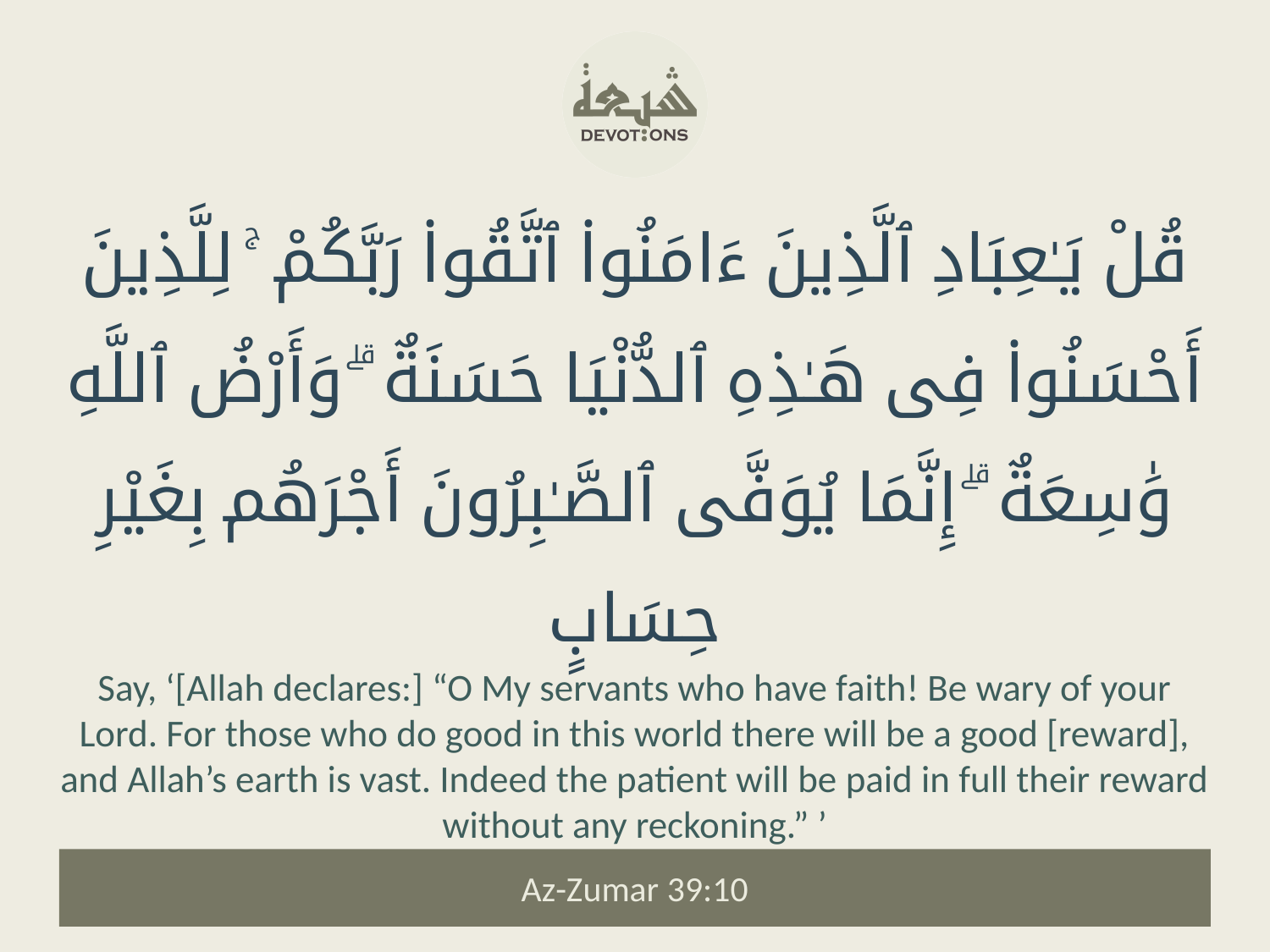

قُلْ يَـٰعِبَادِ ٱلَّذِينَ ءَامَنُوا۟ ٱتَّقُوا۟ رَبَّكُمْ ۚ لِلَّذِينَ أَحْسَنُوا۟ فِى هَـٰذِهِ ٱلدُّنْيَا حَسَنَةٌ ۗ وَأَرْضُ ٱللَّهِ وَٰسِعَةٌ ۗ إِنَّمَا يُوَفَّى ٱلصَّـٰبِرُونَ أَجْرَهُم بِغَيْرِ حِسَابٍ
Say, ‘[Allah declares:] “O My servants who have faith! Be wary of your Lord. For those who do good in this world there will be a good [reward], and Allah’s earth is vast. Indeed the patient will be paid in full their reward without any reckoning.” ’
Az-Zumar 39:10